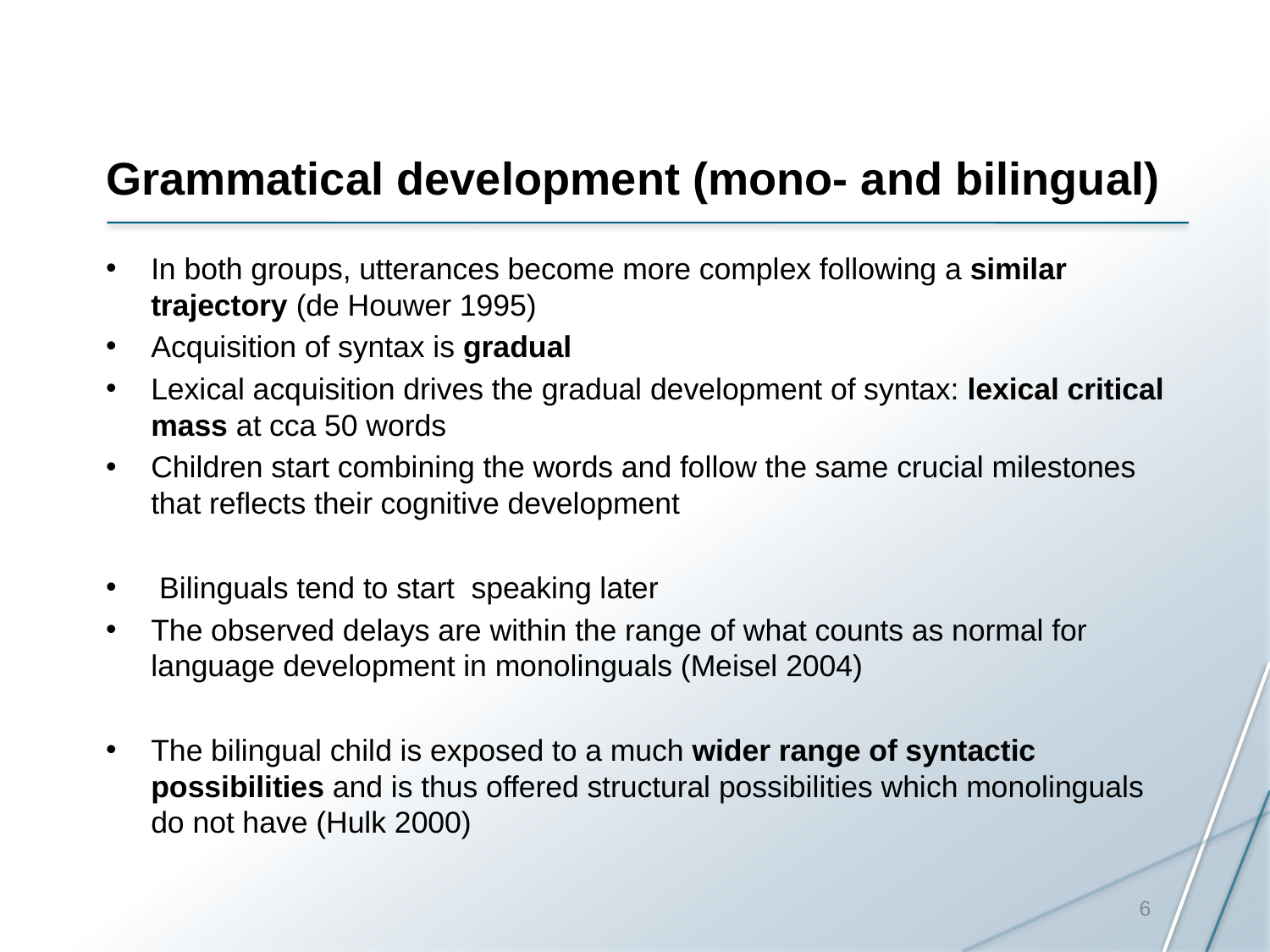

# Grammatical development (mono- and bilingual)
In both groups, utterances become more complex following a similar trajectory (de Houwer 1995)
Acquisition of syntax is gradual
Lexical acquisition drives the gradual development of syntax: lexical critical mass at cca 50 words
Children start combining the words and follow the same crucial milestones that reflects their cognitive development

 Bilinguals tend to start  speaking later
The observed delays are within the range of what counts as normal for language development in monolinguals (Meisel 2004)

The bilingual child is exposed to a much wider range of syntactic possibilities and is thus offered structural possibilities which monolinguals do not have (Hulk 2000)
6